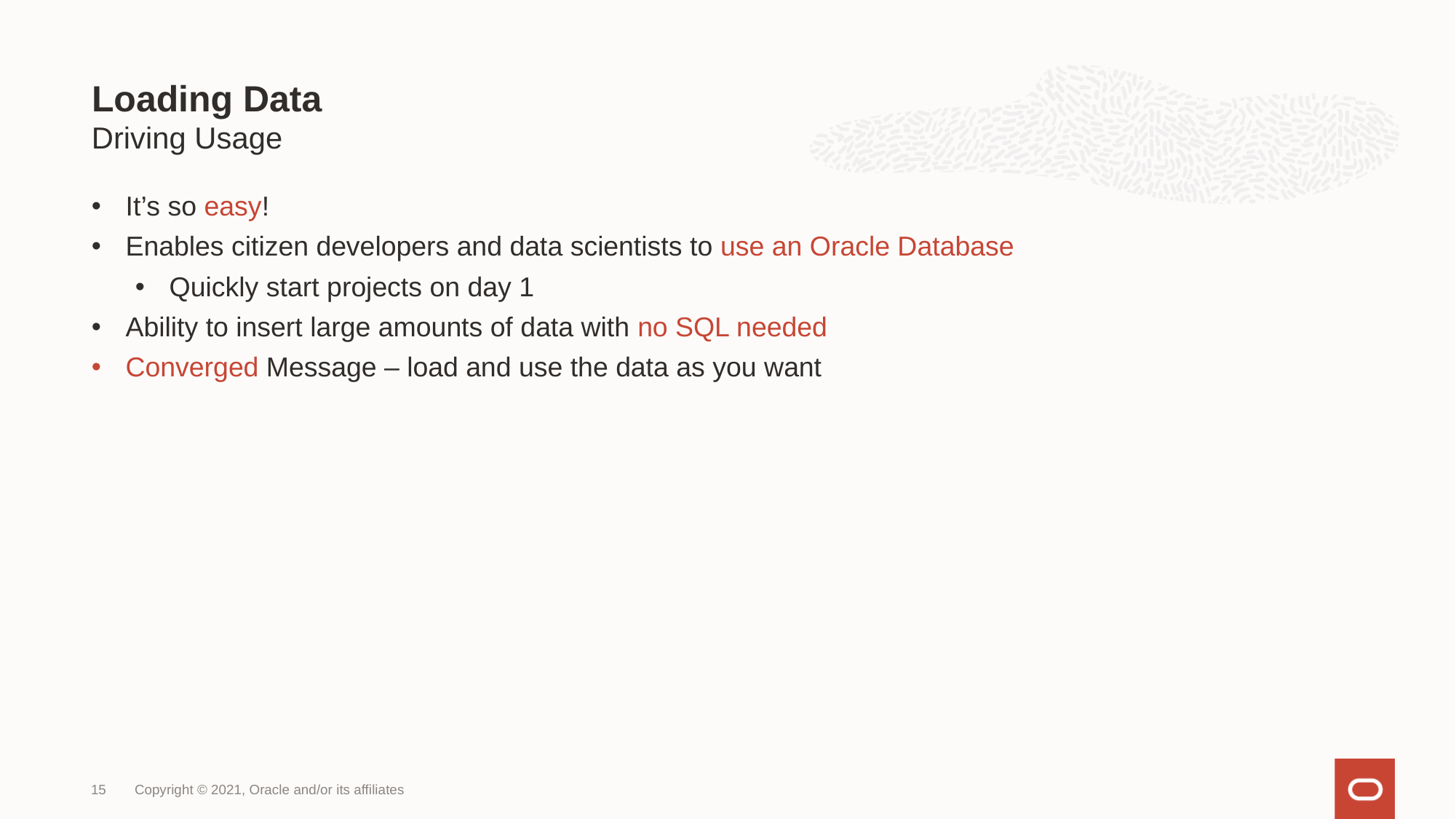

# Loading Data
Driving Usage
It’s so easy!
Enables citizen developers and data scientists to use an Oracle Database
Quickly start projects on day 1
Ability to insert large amounts of data with no SQL needed
Converged Message – load and use the data as you want

15
Copyright © 2021, Oracle and/or its affiliates